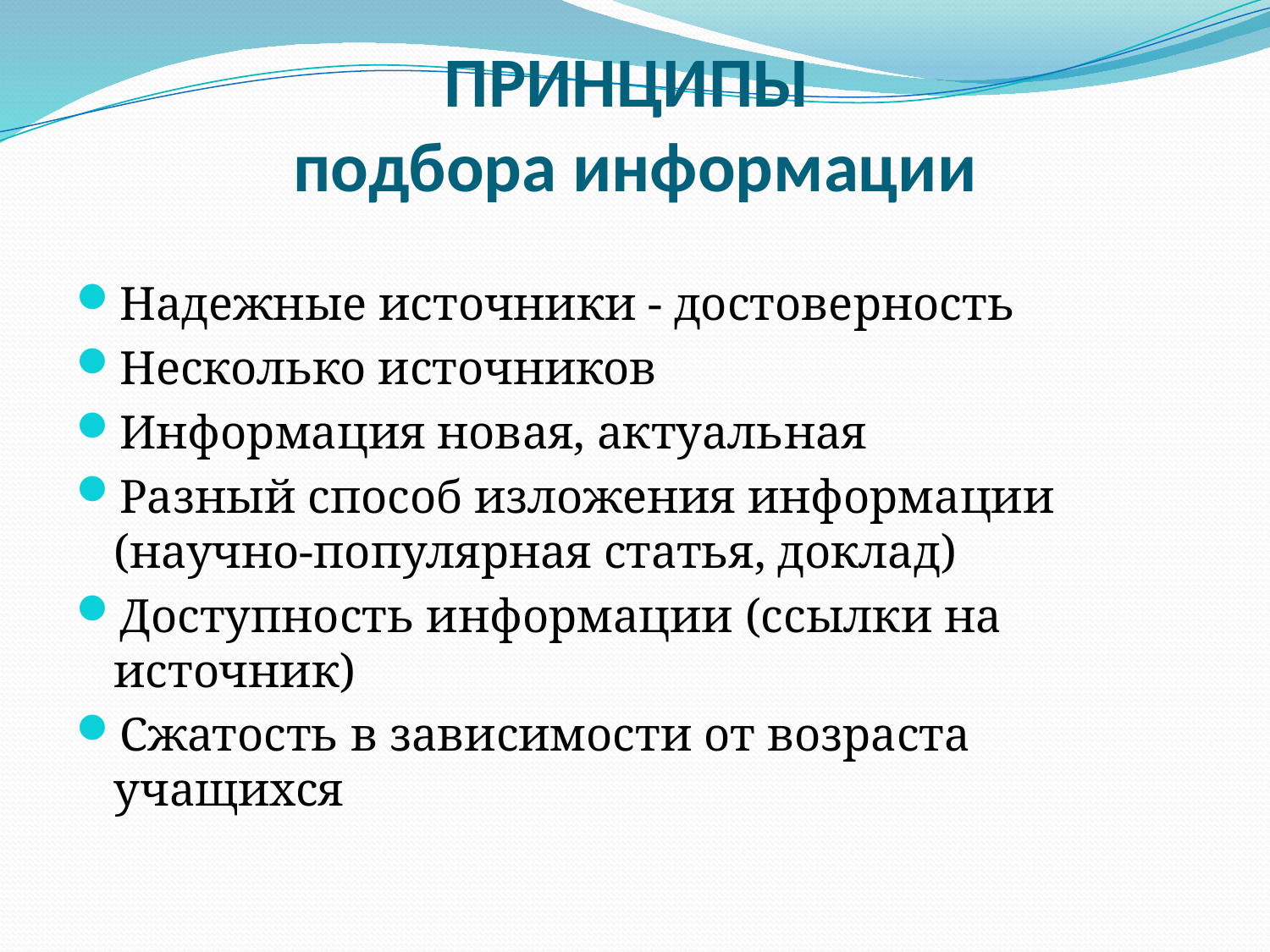

# ПРИНЦИПЫ подбора информации
Надежные источники - достоверность
Несколько источников
Информация новая, актуальная
Разный способ изложения информации (научно-популярная статья, доклад)
Доступность информации (ссылки на источник)
Сжатость в зависимости от возраста учащихся